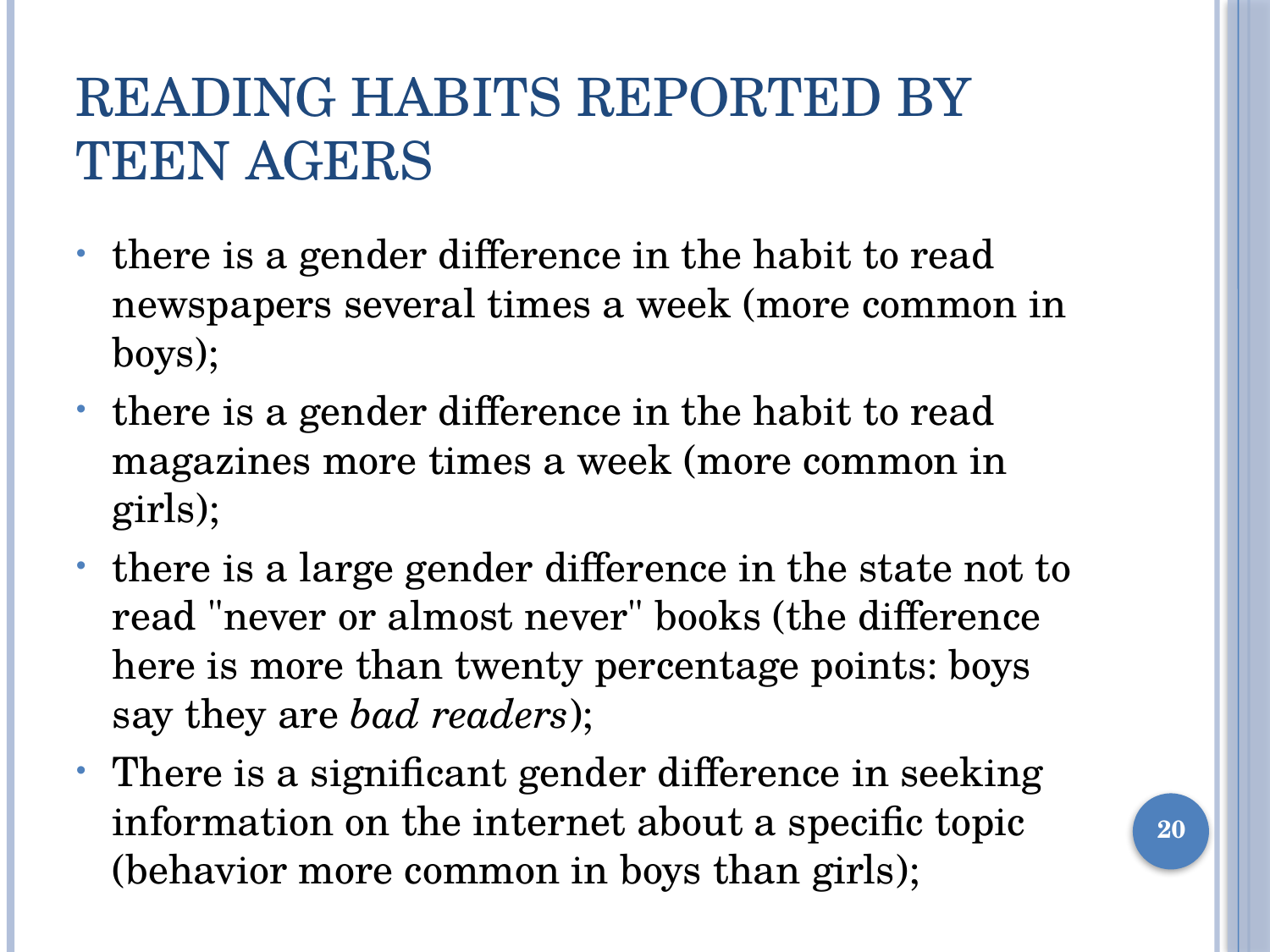

# reading habits reported by teen agers
there is a gender difference in the habit to read newspapers several times a week (more common in boys);
there is a gender difference in the habit to read magazines more times a week (more common in girls);
there is a large gender difference in the state not to read "never or almost never" books (the difference here is more than twenty percentage points: boys say they are bad readers);
There is a significant gender difference in seeking information on the internet about a specific topic (behavior more common in boys than girls);

20